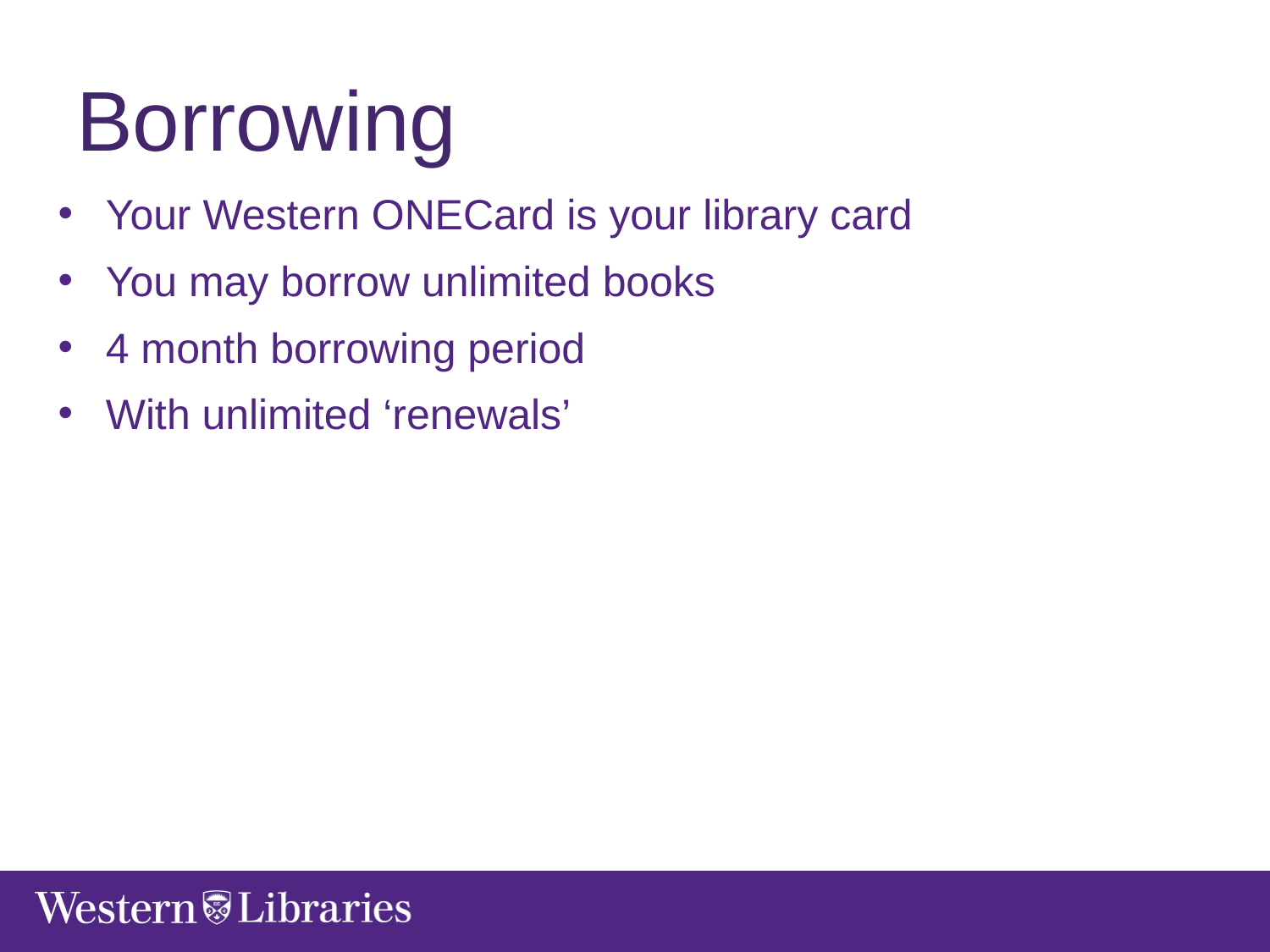

# Borrowing
Your Western ONECard is your library card
You may borrow unlimited books
4 month borrowing period
With unlimited ‘renewals’